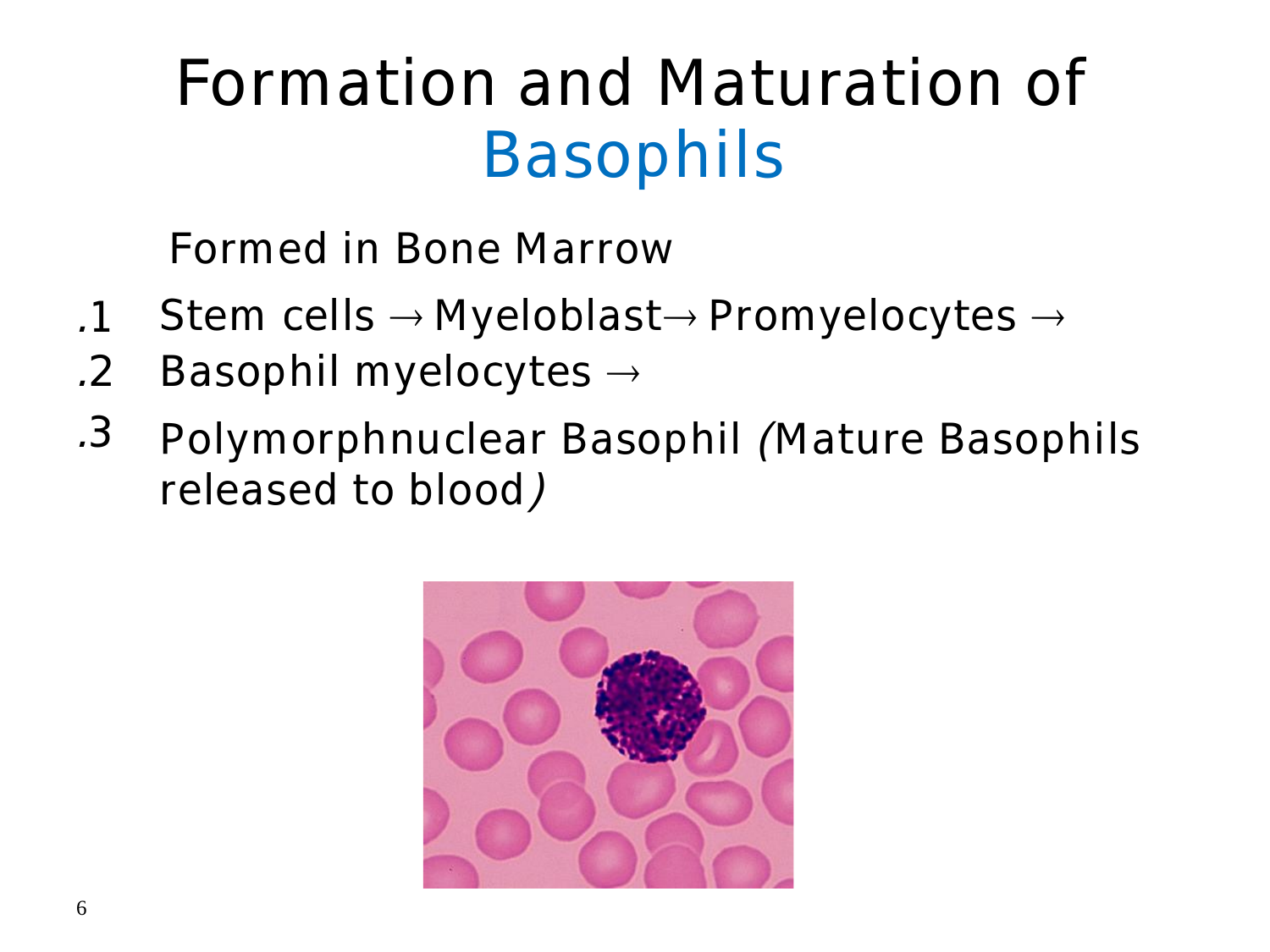

# Formation and Maturation of Basophils
Formed in Bone Marrow
Stem cells → Myeloblast→ Promyelocytes →
Basophil myelocytes →
Polymorphnuclear Basophil (Mature Basophils
released to blood)
.1
.2
.3

6